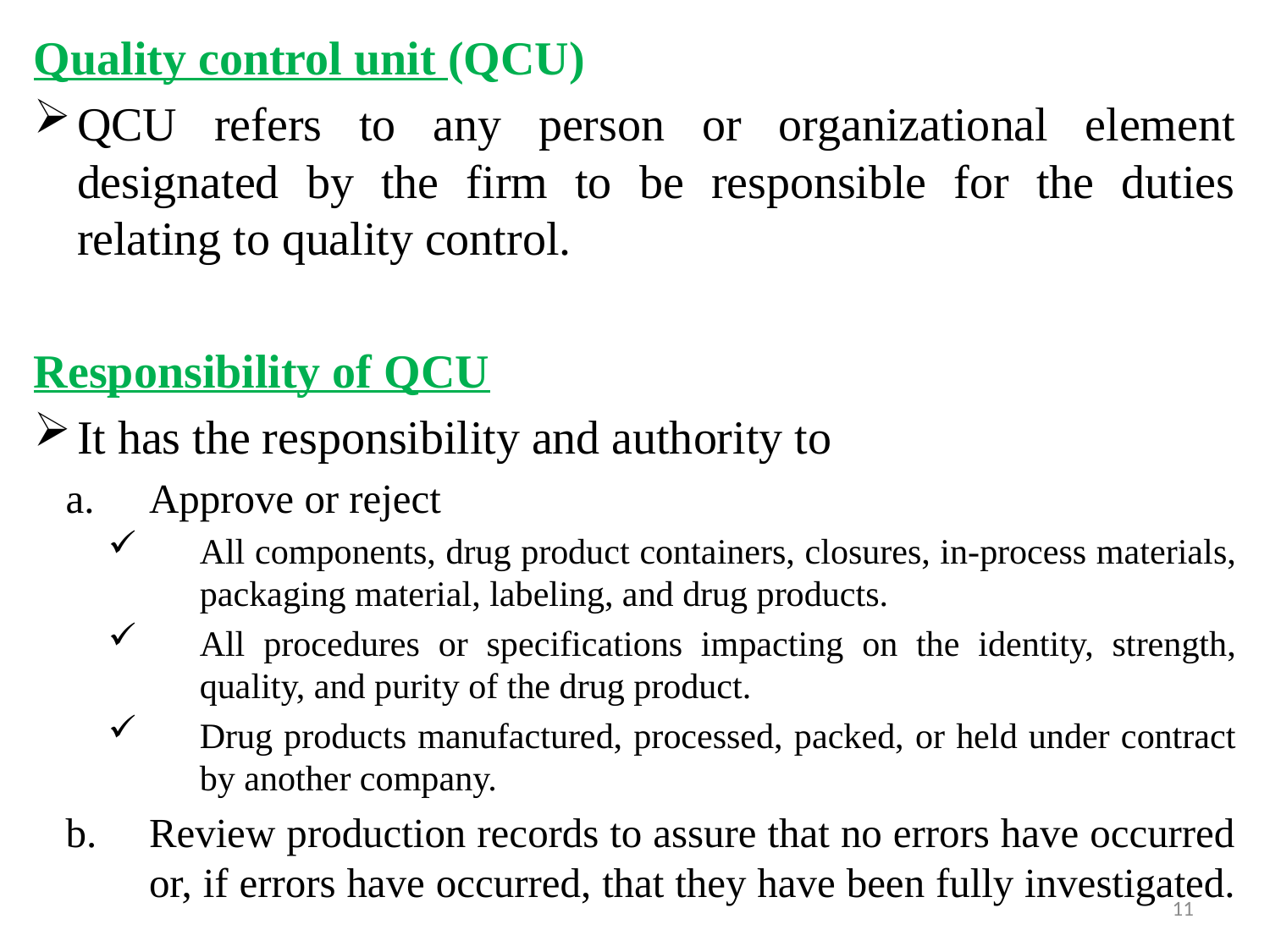

Quality control unit (QCU)
QCU refers to any person or organizational element designated by the firm to be responsible for the duties relating to quality control.

Responsibility of QCU
It has the responsibility and authority to
Approve or reject
All components, drug product containers, closures, in-process materials, packaging material, labeling, and drug products.
All procedures or specifications impacting on the identity, strength, quality, and purity of the drug product.
Drug products manufactured, processed, packed, or held under contract by another company.
Review production records to assure that no errors have occurred or, if errors have occurred, that they have been fully investigated.
11